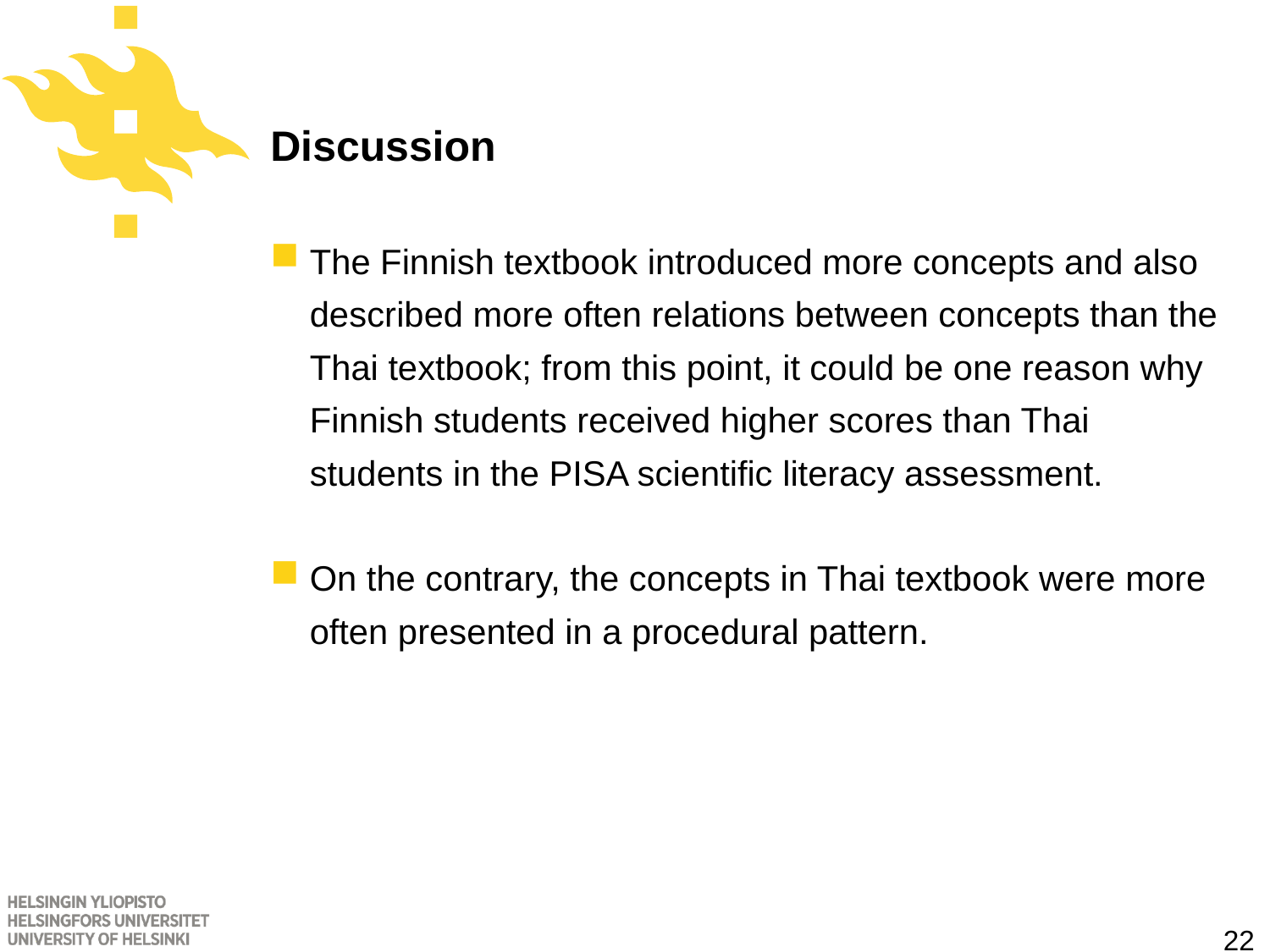

# Discussion
The Finnish textbook introduced more concepts and also described more often relations between concepts than the Thai textbook; from this point, it could be one reason why Finnish students received higher scores than Thai students in the PISA scientific literacy assessment.

On the contrary, the concepts in Thai textbook were more often presented in a procedural pattern.
22